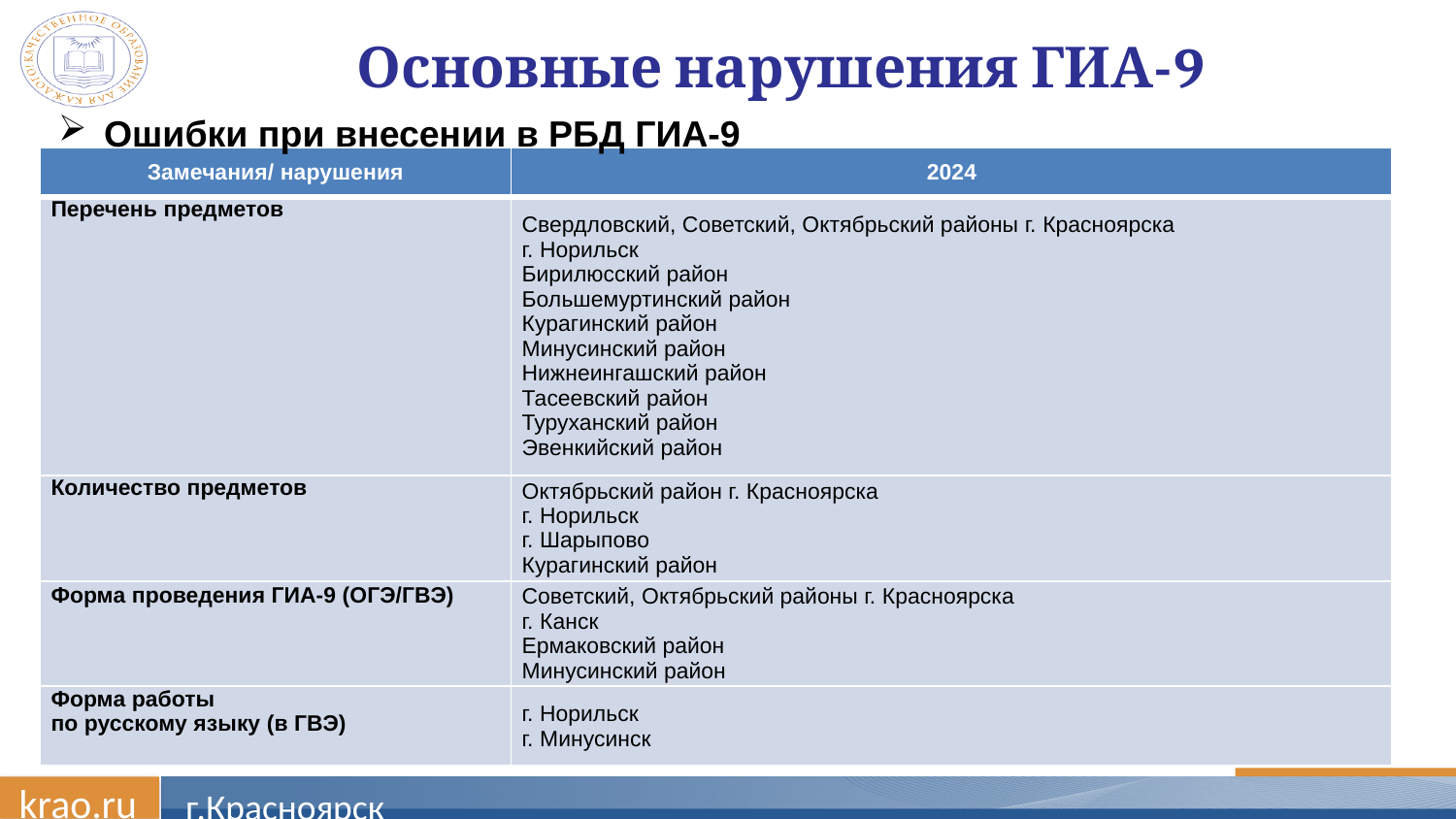

# Основные нарушения ГИА-9
Ошибки при внесении в РБД ГИА-9
| Замечания/ нарушения | 2024 |
| --- | --- |
| Перечень предметов | Свердловский, Советский, Октябрьский районы г. Красноярска г. Норильск Бирилюсский район Большемуртинский район Курагинский район Минусинский район Нижнеингашский район Тасеевский район Туруханский район Эвенкийский район |
| Количество предметов | Октябрьский район г. Красноярска г. Норильск г. Шарыпово Курагинский район |
| Форма проведения ГИА-9 (ОГЭ/ГВЭ) | Советский, Октябрьский районы г. Красноярска г. Канск Ермаковский район Минусинский район |
| Форма работы по русскому языку (в ГВЭ) | г. Норильск г. Минусинск |